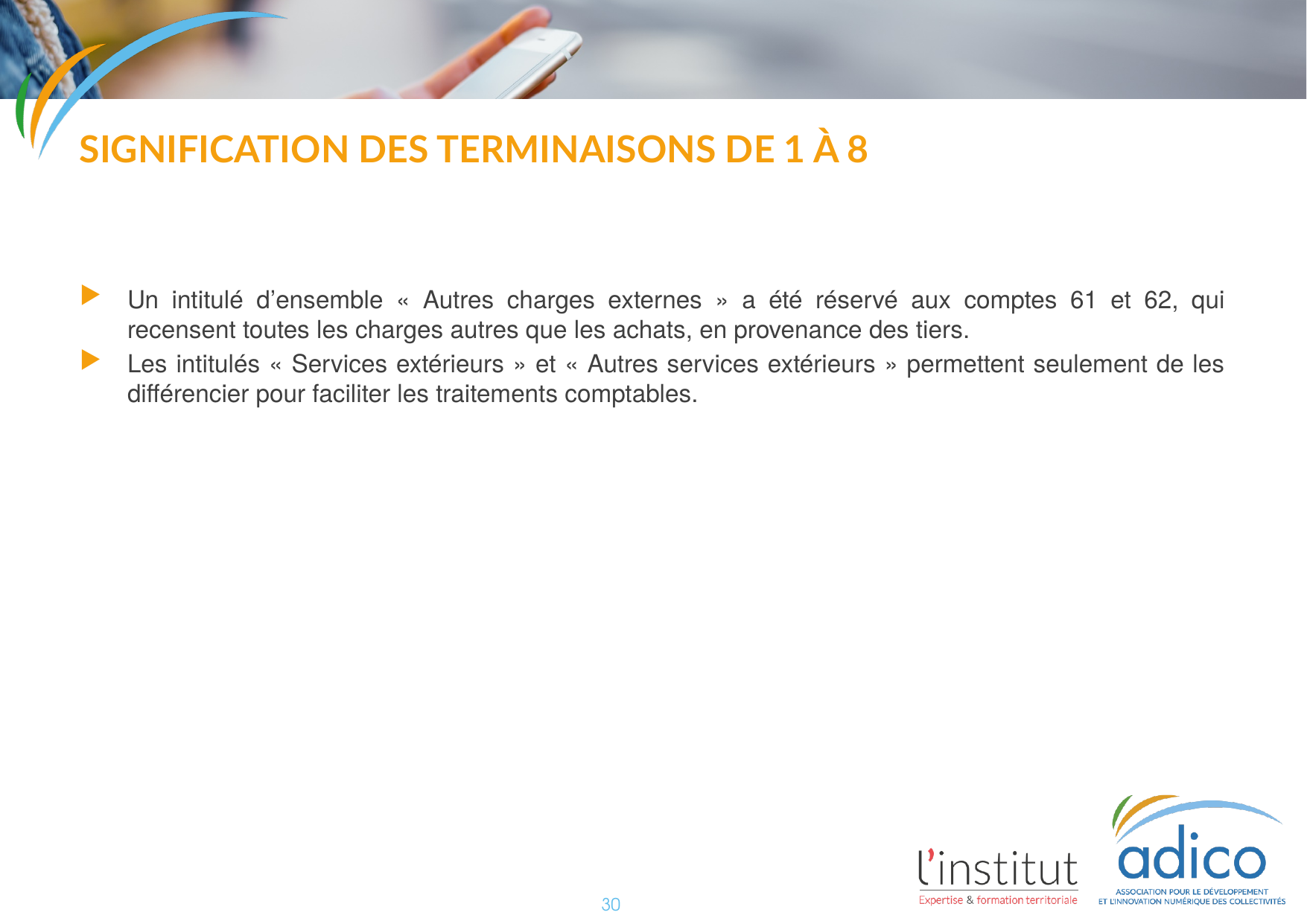

# Signification des terminaisons de 1 à 8
Un intitulé d’ensemble « Autres charges externes » a été réservé aux comptes 61 et 62, qui recensent toutes les charges autres que les achats, en provenance des tiers.
Les intitulés « Services extérieurs » et « Autres services extérieurs » permettent seulement de les différencier pour faciliter les traitements comptables.